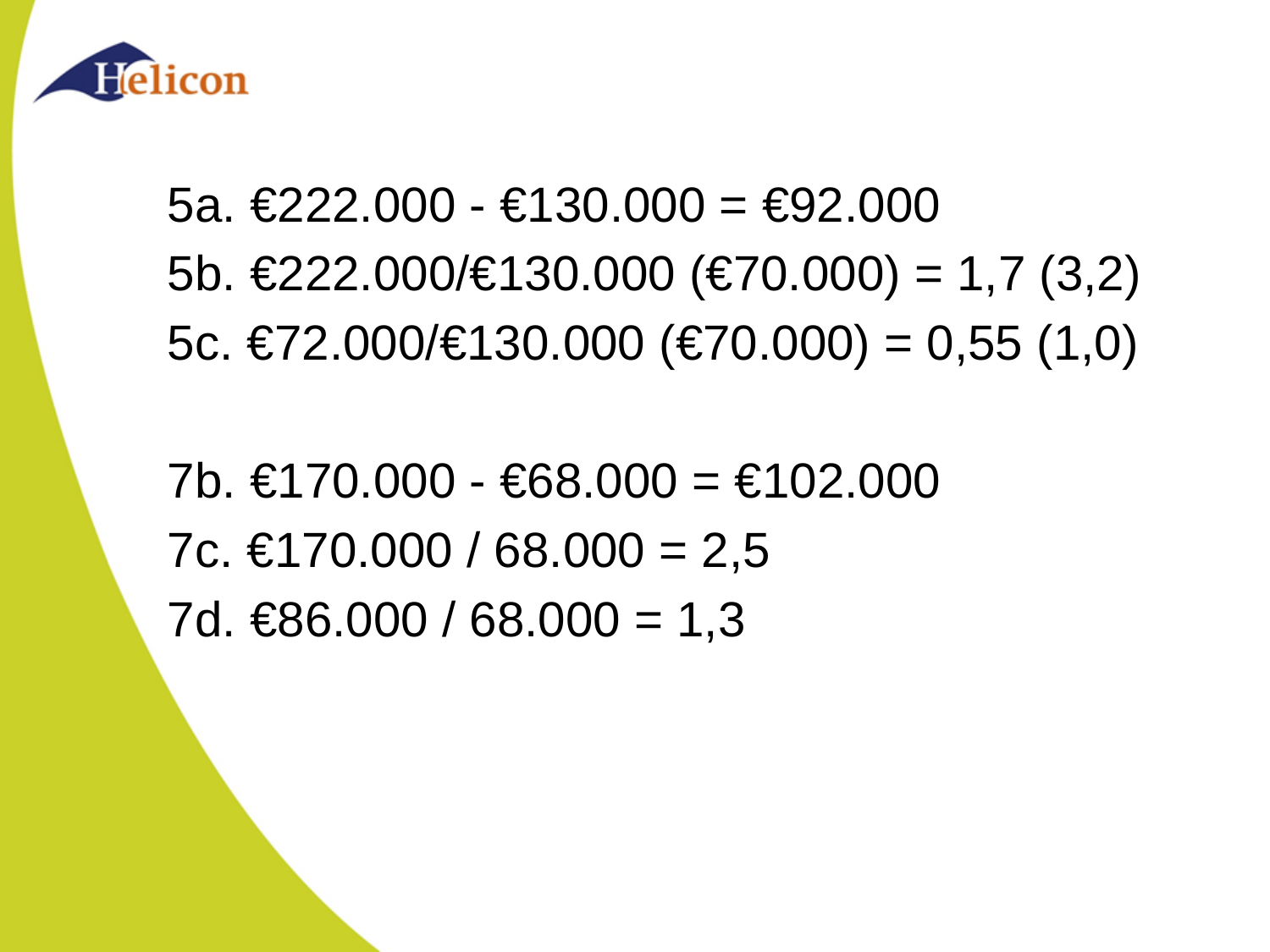

#
5a. €222.000 - €130.000 = €92.000
5b. €222.000/€130.000 (€70.000) = 1,7 (3,2)
5c. €72.000/€130.000 (€70.000) = 0,55 (1,0)

7b. €170.000 - €68.000 = €102.000
7c. €170.000 / 68.000 = 2,5
7d. €86.000 / 68.000 = 1,3